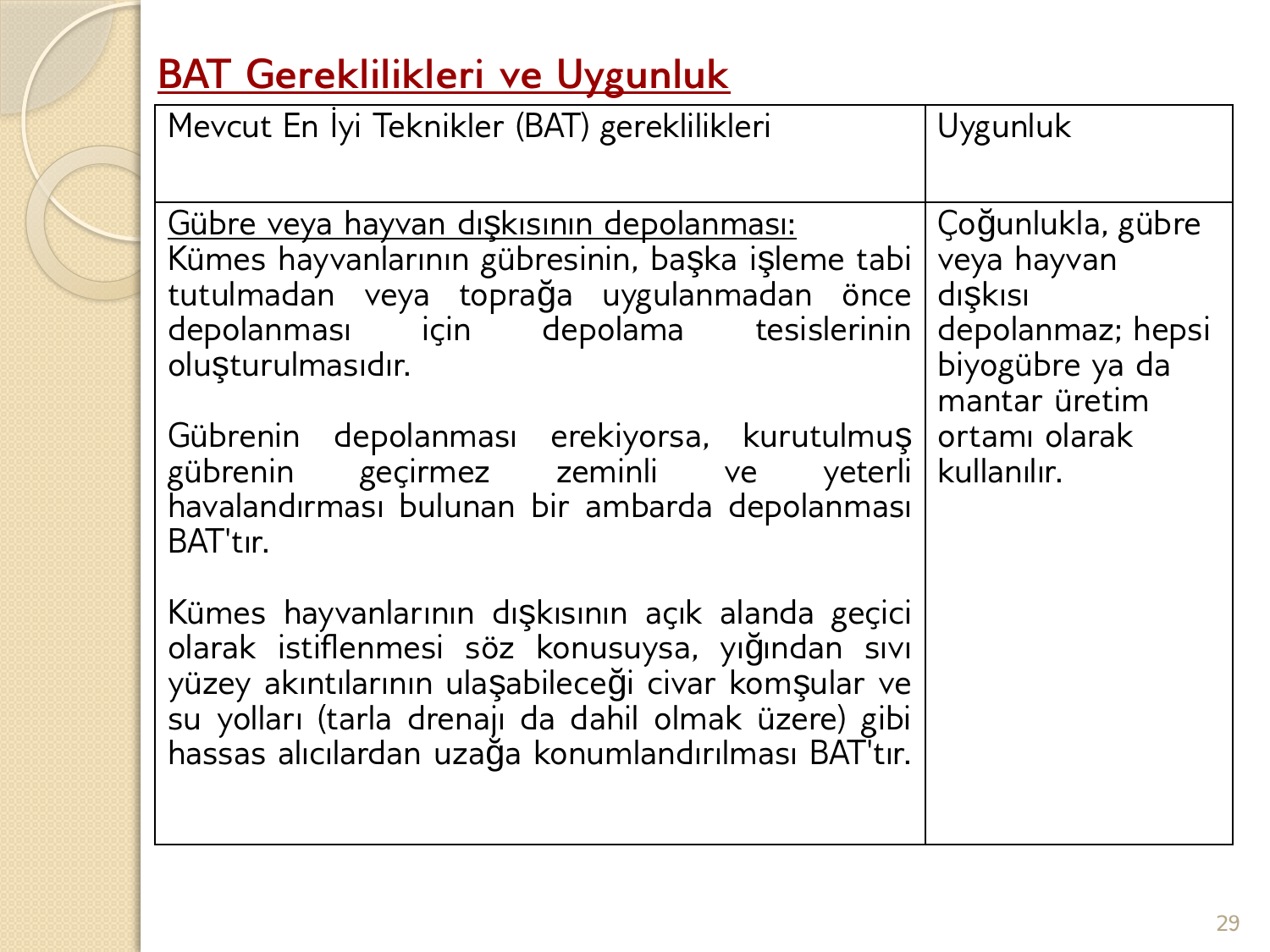

# BAT Gereklilikleri ve Uygunluk
| Mevcut En İyi Teknikler (BAT) gereklilikleri | Uygunluk |
| --- | --- |
| Gübre veya hayvan dışkısının depolanması: Kümes hayvanlarının gübresinin, başka işleme tabi tutulmadan veya toprağa uygulanmadan önce depolanması için depolama tesislerinin oluşturulmasıdır. Gübrenin depolanması erekiyorsa, kurutulmuş gübrenin geçirmez zeminli ve yeterli havalandırması bulunan bir ambarda depolanması BAT'tır. Kümes hayvanlarının dışkısının açık alanda geçici olarak istiflenmesi söz konusuysa, yığından sıvı yüzey akıntılarının ulaşabileceği civar komşular ve su yolları (tarla drenajı da dahil olmak üzere) gibi hassas alıcılardan uzağa konumlandırılması BAT'tır. | Çoğunlukla, gübre veya hayvan dışkısı depolanmaz; hepsi biyogübre ya da mantar üretim ortamı olarak kullanılır. |
29